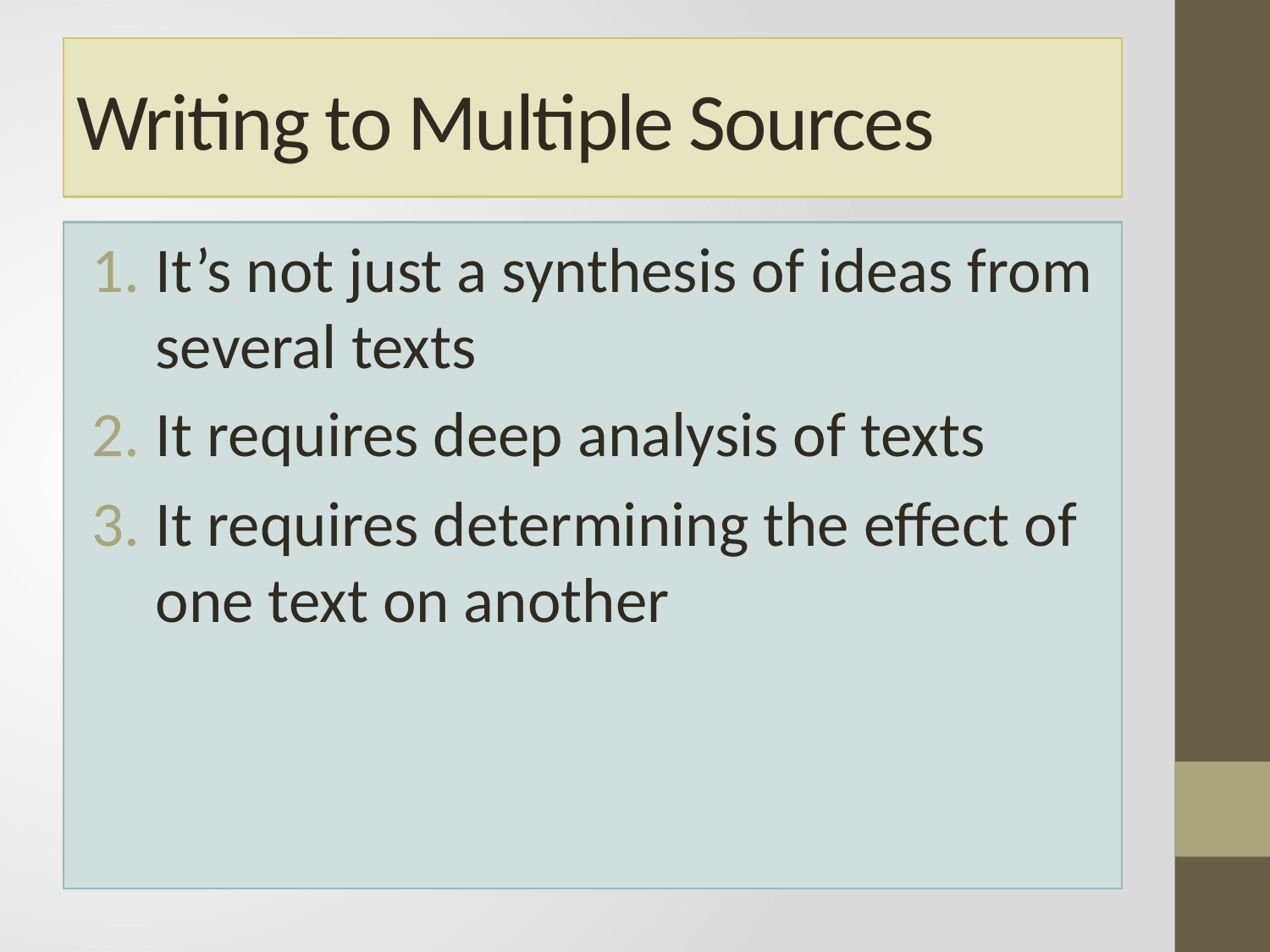

# Writing to Multiple Sources
It’s not just a synthesis of ideas from several texts
It requires deep analysis of texts
It requires determining the effect of one text on another